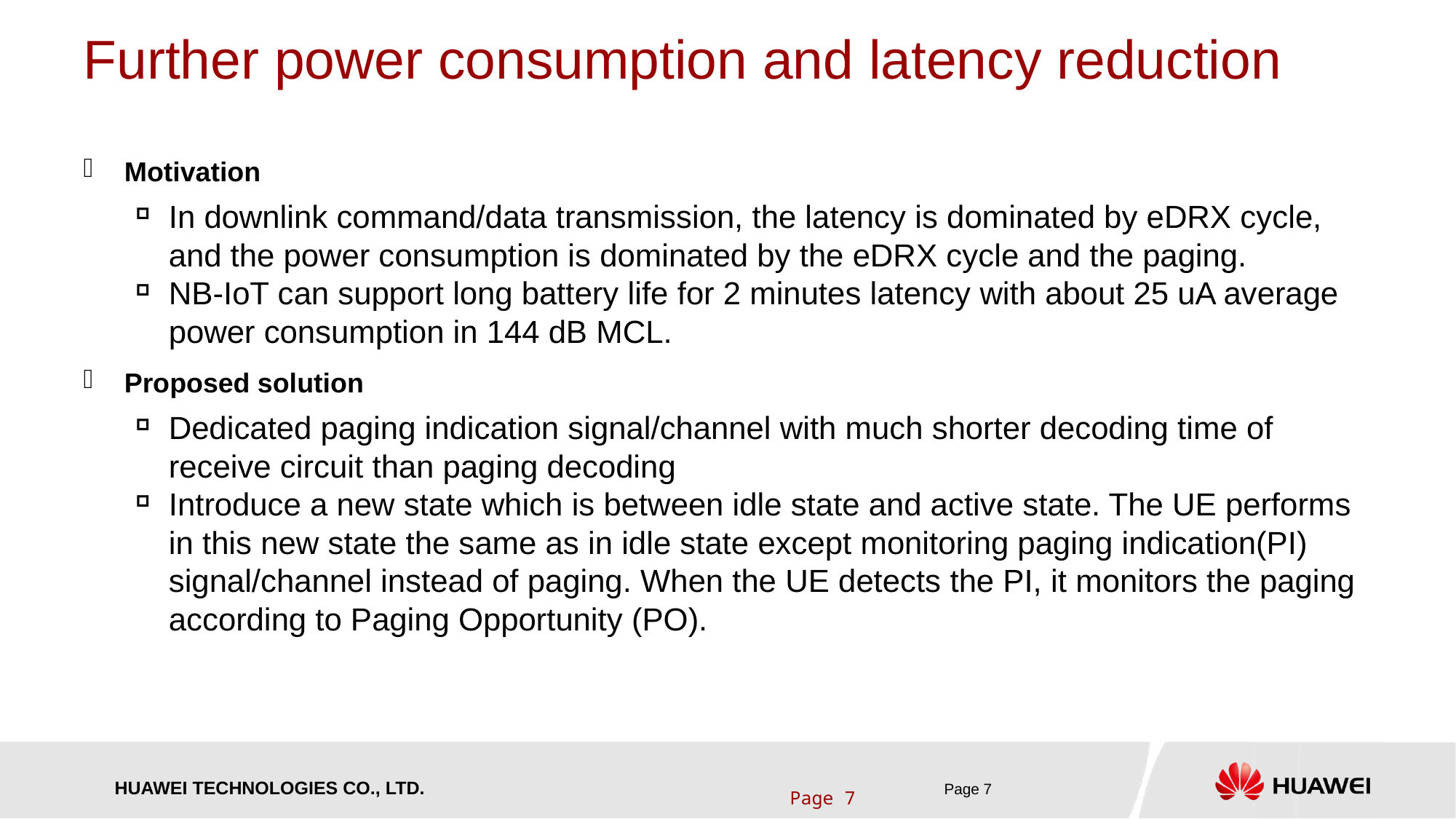

# Further power consumption and latency reduction
Motivation
In downlink command/data transmission, the latency is dominated by eDRX cycle, and the power consumption is dominated by the eDRX cycle and the paging.
NB-IoT can support long battery life for 2 minutes latency with about 25 uA average power consumption in 144 dB MCL.
Proposed solution
Dedicated paging indication signal/channel with much shorter decoding time of receive circuit than paging decoding
Introduce a new state which is between idle state and active state. The UE performs in this new state the same as in idle state except monitoring paging indication(PI) signal/channel instead of paging. When the UE detects the PI, it monitors the paging according to Paging Opportunity (PO).